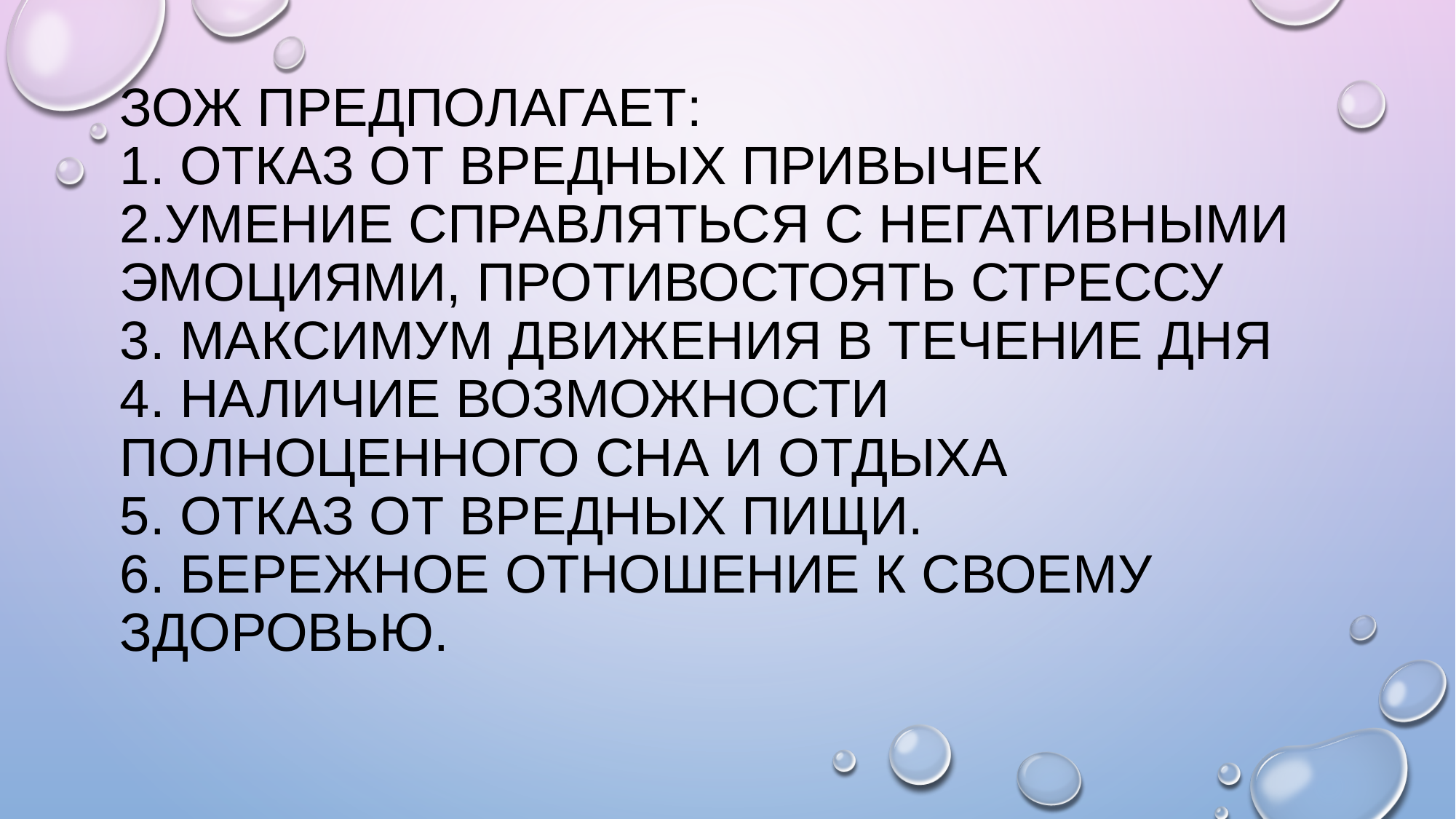

# ЗОЖ предполагает: 1. Отказ от вредных привычек 2.Умение справляться с негативными эмоциями, противостоять стрессу 3. Максимум движения в течение дня 4. Наличие возможности полноценного сна и отдыха 5. Отказ от вредных пищи. 6. Бережное отношение к своему здоровью.